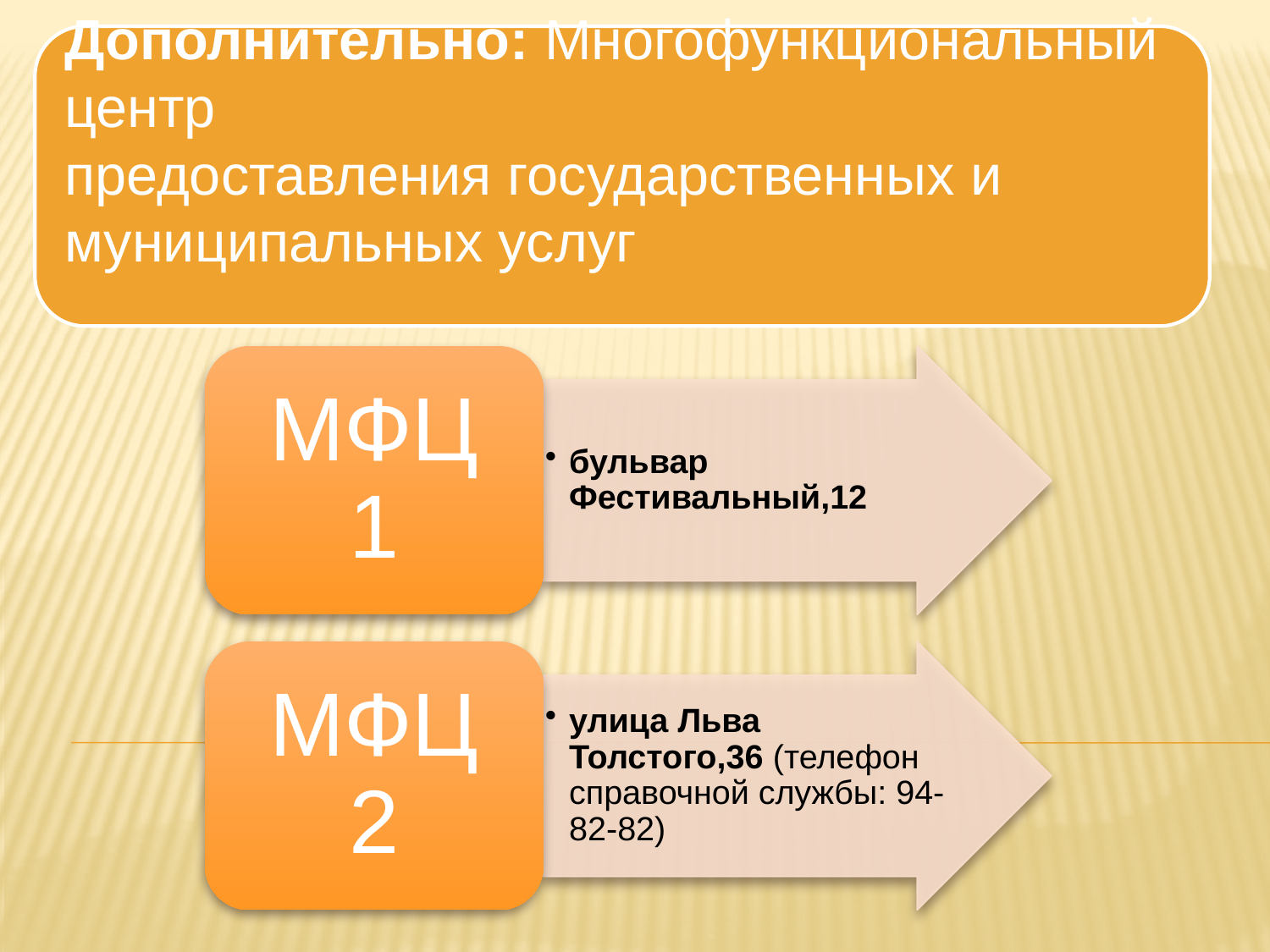

Дополнительно: Многофункциональный центр
предоставления государственных и муниципальных услуг

бульвар Фестивальный,12
МФЦ1
улица Льва Толстого,36 (телефон справочной службы: 94-82-82)
МФЦ2